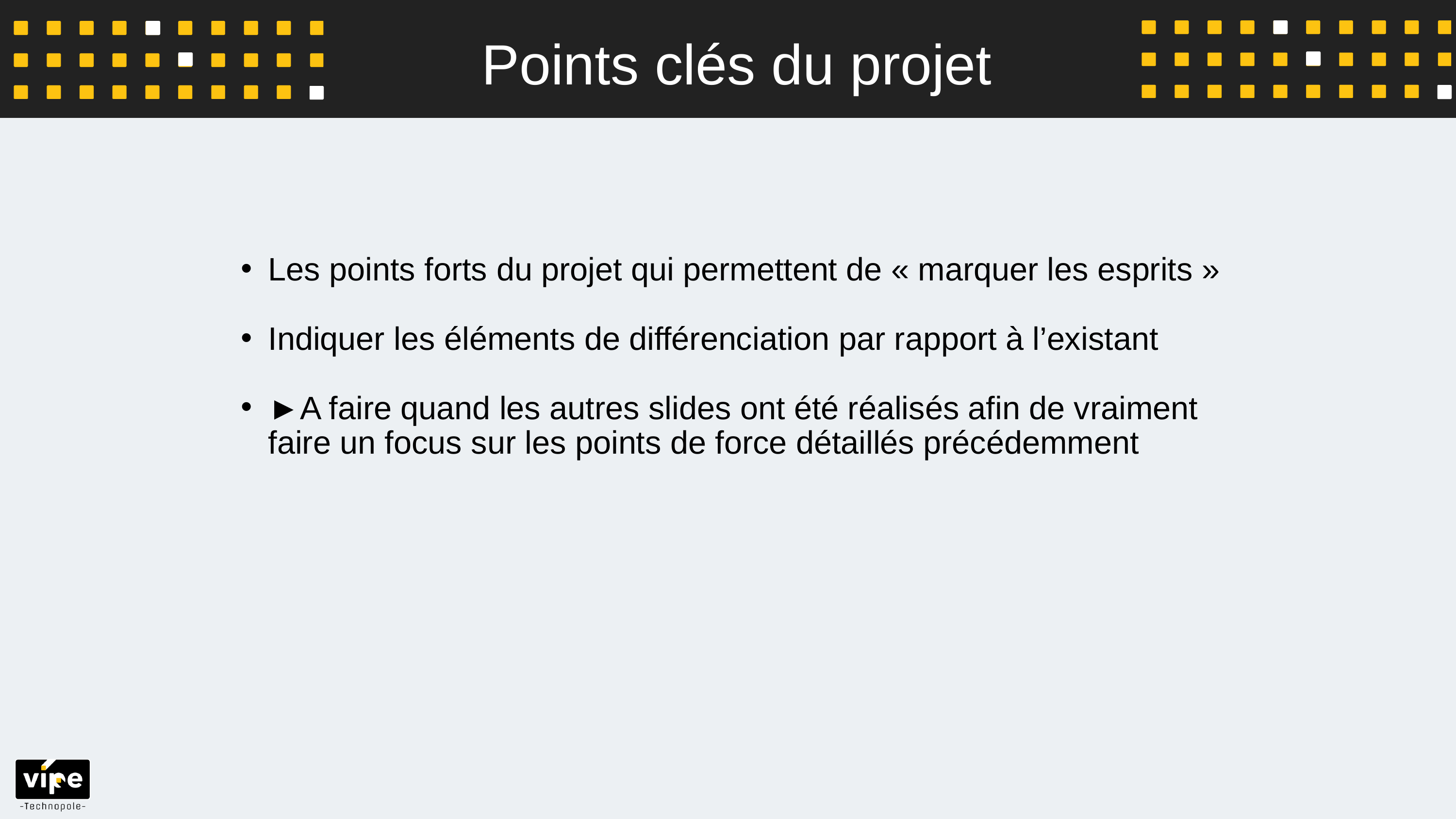

Points clés du projet

Les points forts du projet qui permettent de « marquer les esprits »​

Indiquer les éléments de différenciation par rapport à l’existant​

►A faire quand les autres slides ont été réalisés afin de vraiment faire un focus sur les points de force détaillés précédemment​